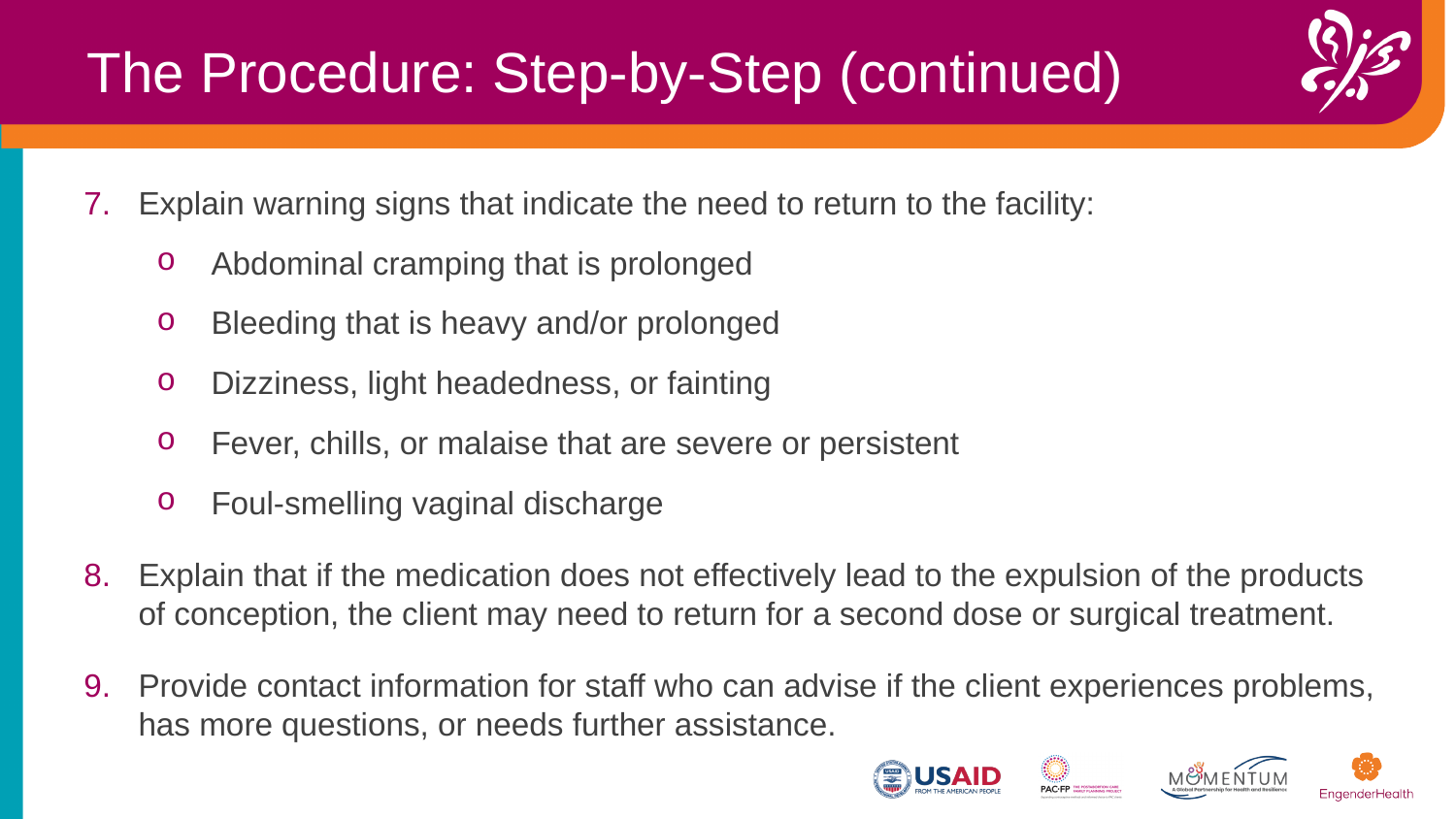

The Procedure: Step-by-Step (continued)
Explain warning signs that indicate the need to return to the facility:
Abdominal cramping that is prolonged
Bleeding that is heavy and/or prolonged
Dizziness, light headedness, or fainting
Fever, chills, or malaise that are severe or persistent
Foul-smelling vaginal discharge
Explain that if the medication does not effectively lead to the expulsion of the products of conception, the client may need to return for a second dose or surgical treatment.
Provide contact information for staff who can advise if the client experiences problems, has more questions, or needs further assistance.